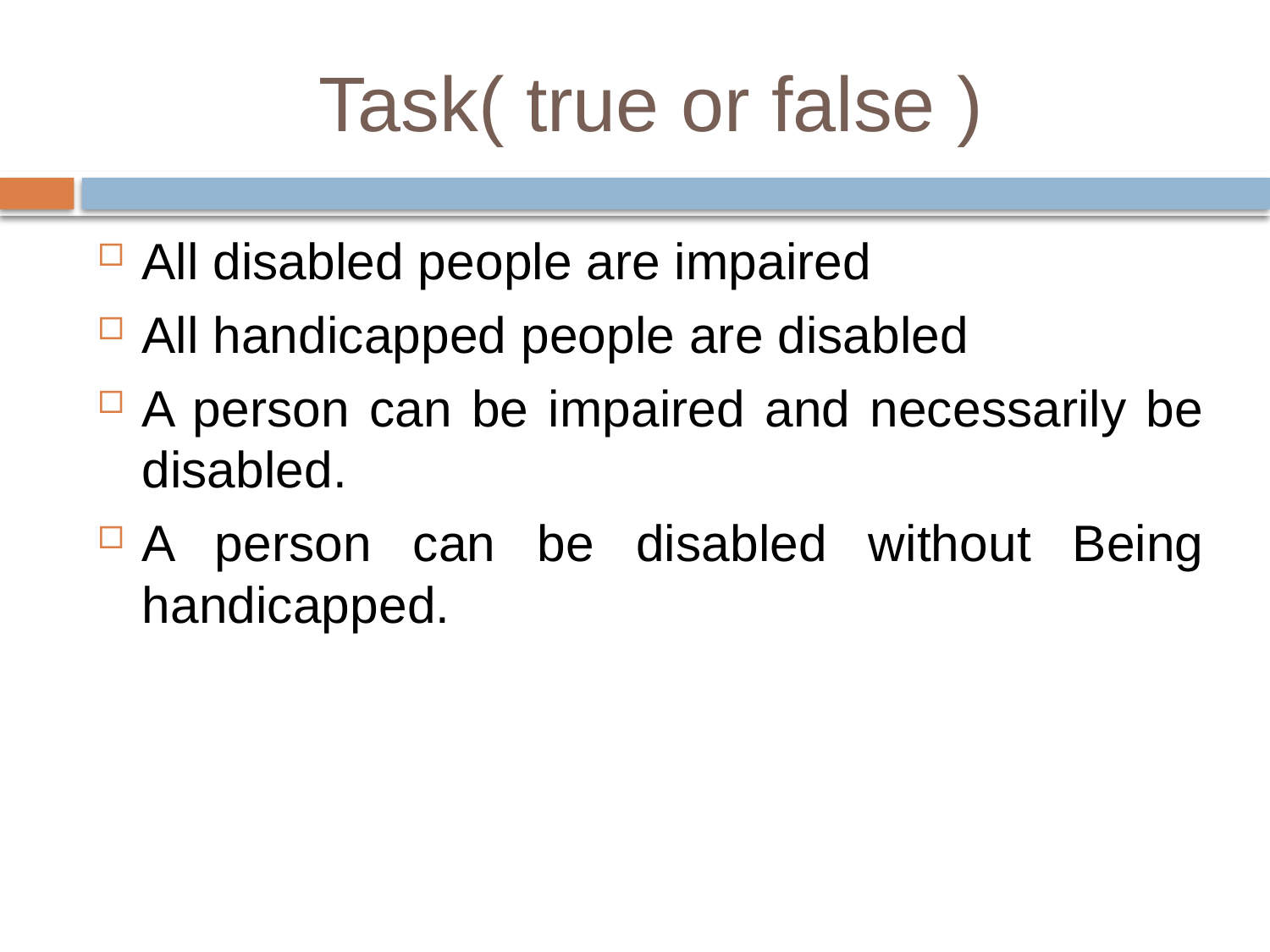

# Task( true or false )
All disabled people are impaired
All handicapped people are disabled
A person can be impaired and necessarily be disabled.
A person can be disabled without Being handicapped.